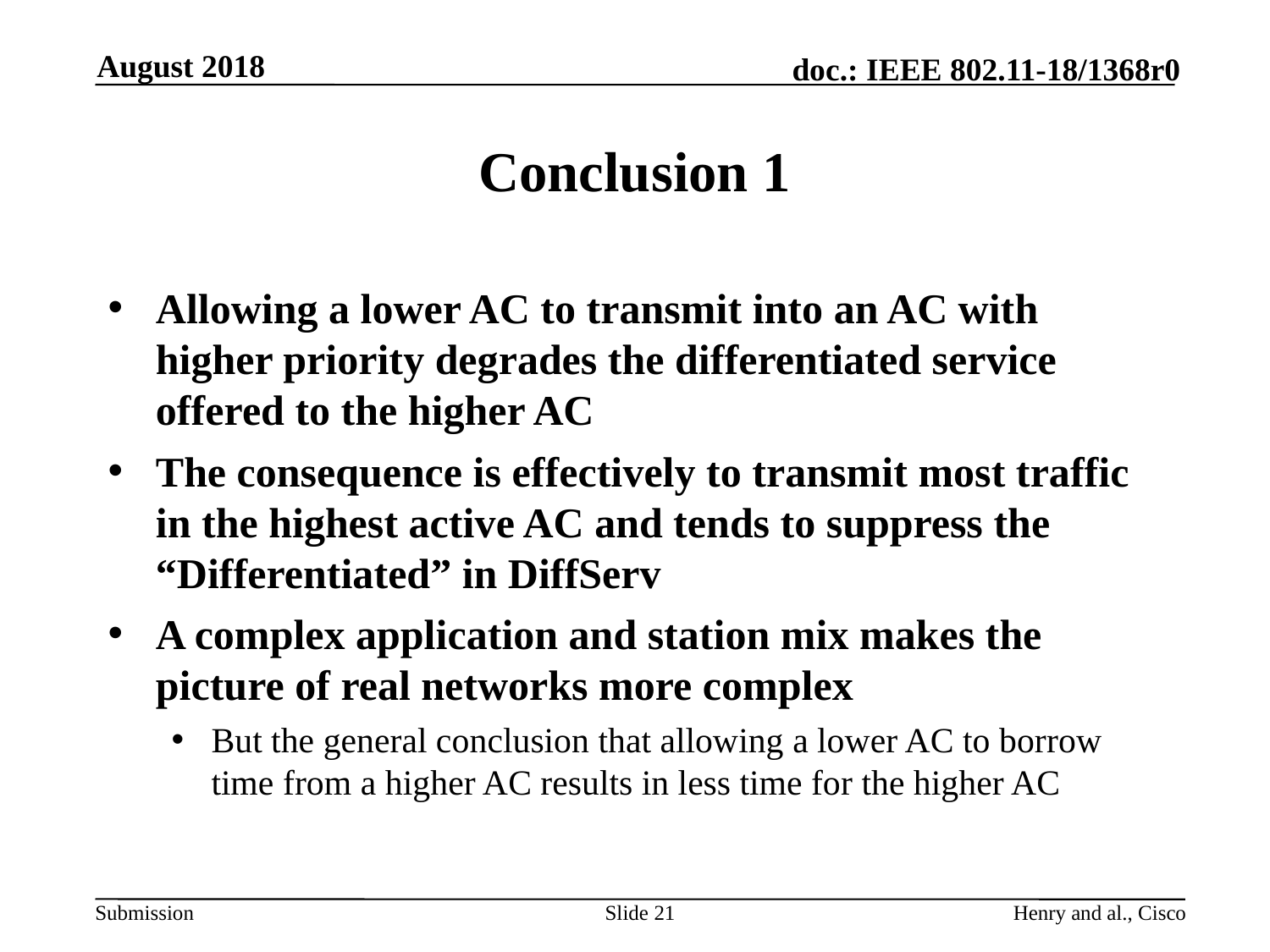

August 2018
# Conclusion 1
Allowing a lower AC to transmit into an AC with higher priority degrades the differentiated service offered to the higher AC
The consequence is effectively to transmit most traffic in the highest active AC and tends to suppress the “Differentiated” in DiffServ
A complex application and station mix makes the picture of real networks more complex
But the general conclusion that allowing a lower AC to borrow time from a higher AC results in less time for the higher AC
Slide 21
Henry and al., Cisco